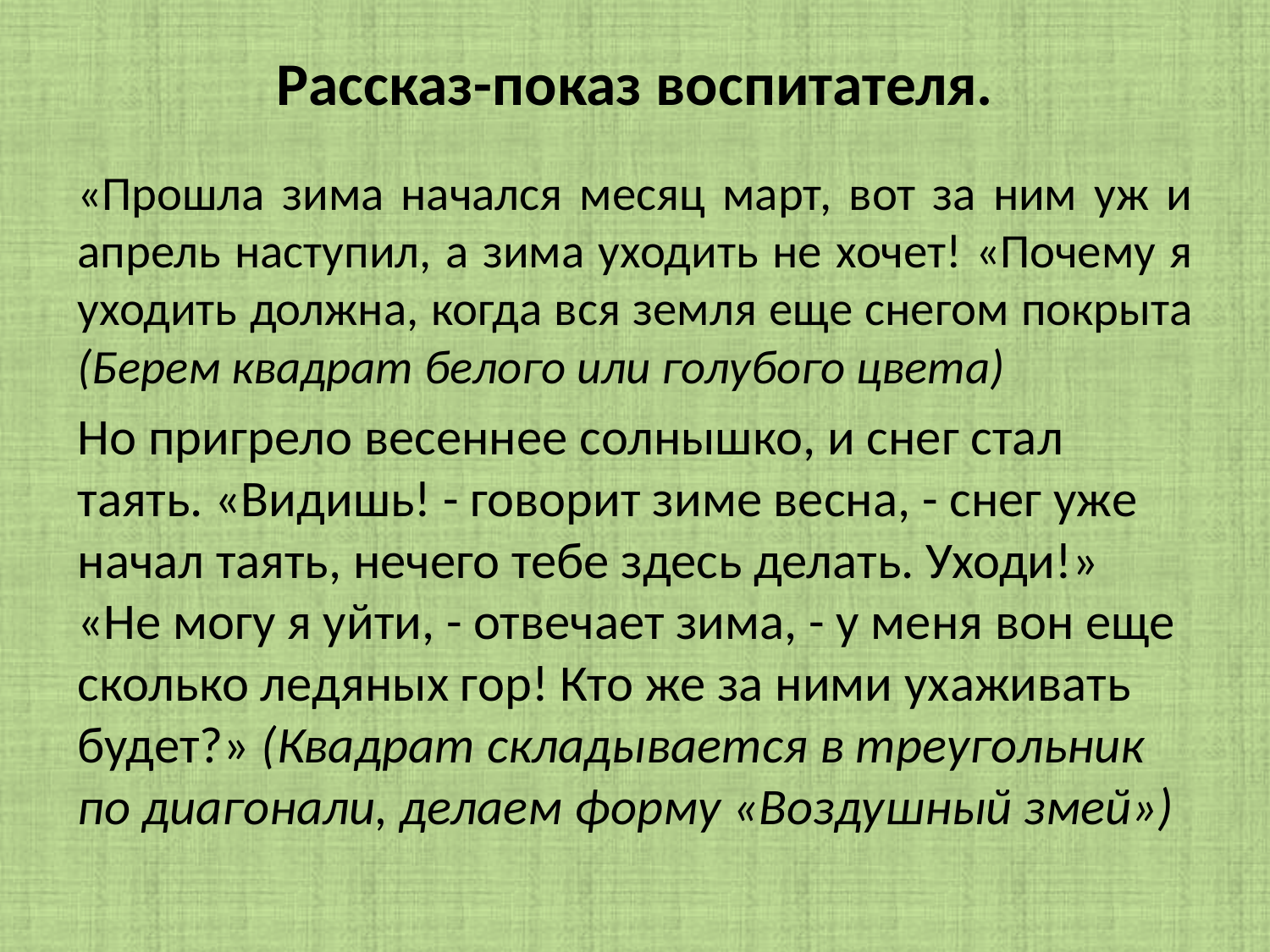

# Рассказ-показ воспитателя.
«Прошла зима начался месяц март, вот за ним уж и апрель наступил, а зима уходить не хочет! «Почему я уходить должна, когда вся земля еще снегом покрыта (Берем квадрат белого или голубого цвета)
Но пригрело весеннее солнышко, и снег стал таять. «Видишь! - говорит зиме весна, - снег уже начал таять, нечего тебе здесь делать. Уходи!» «Не могу я уйти, - отвечает зима, - у меня вон еще сколько ледяных гор! Кто же за ними ухаживать будет?» (Квадрат складывается в треугольник по диагонали, делаем форму «Воздушный змей»)